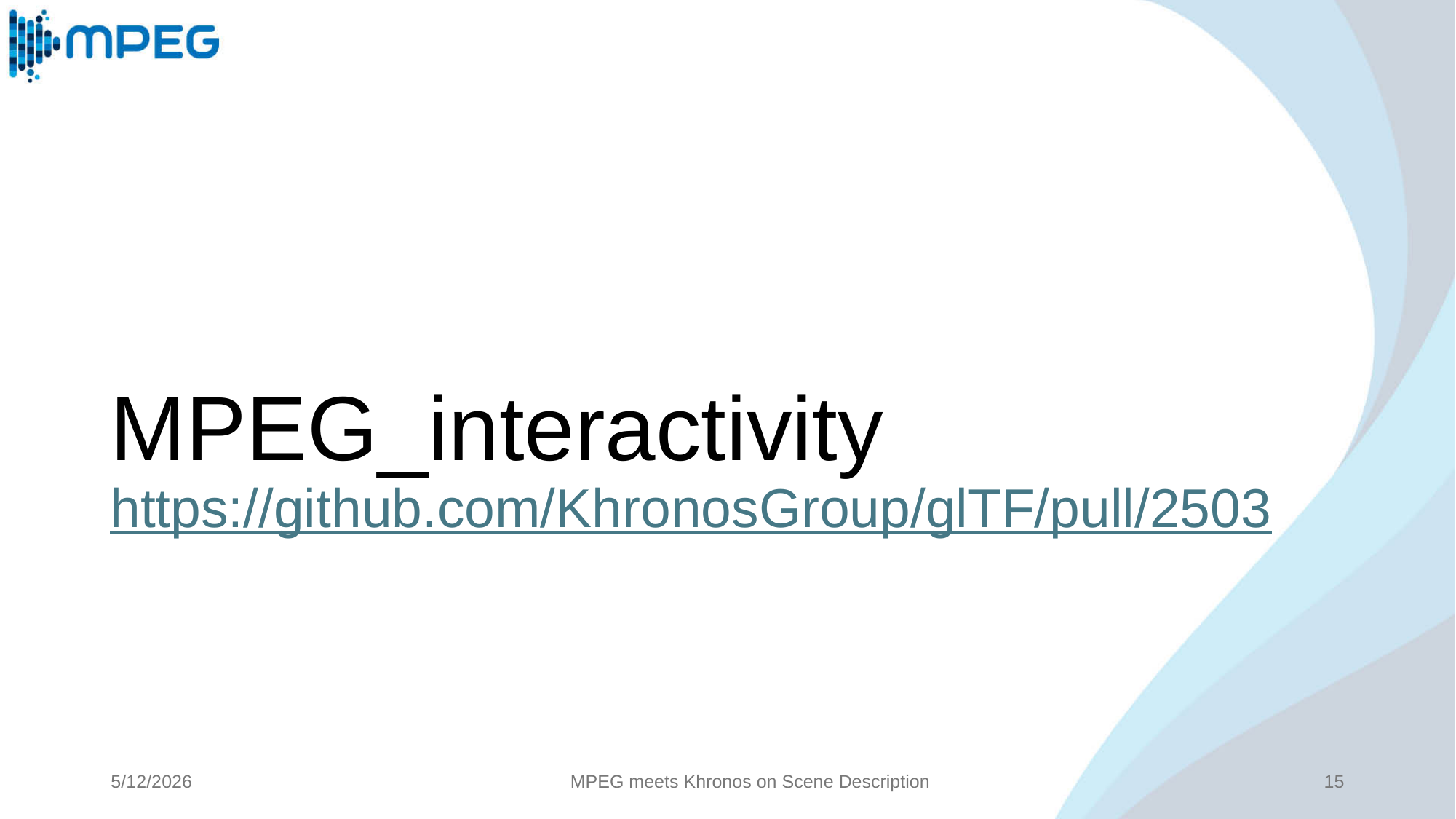

# MPEG_interactivity https://github.com/KhronosGroup/glTF/pull/2503
5/12/2026
MPEG meets Khronos on Scene Description
15